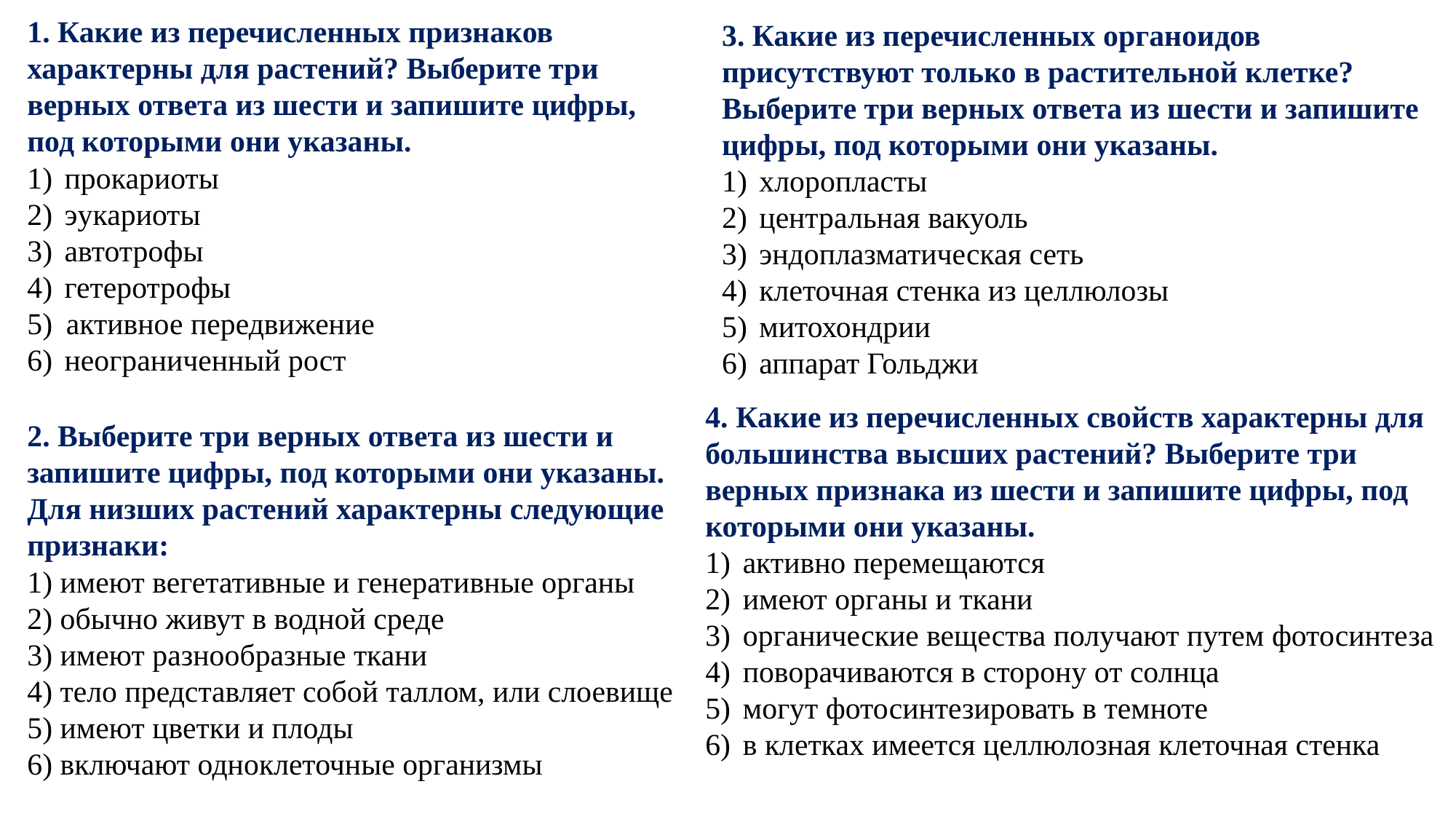

1. Какие из перечисленных признаков характерны для растений? Выберите три верных ответа из шести и запишите цифры, под которыми они указаны.
1)  прокариоты
2)  эукариоты
3)  автотрофы
4)  гетеротрофы
5)  активное передвижение
6)  неограниченный рост
3. Какие из перечисленных органоидов присутствуют только в растительной клетке? Выберите три верных ответа из шести и запишите цифры, под которыми они указаны.
1)  хлоропласты
2)  центральная вакуоль
3)  эндоплазматическая сеть
4)  клеточная стенка из целлюлозы
5)  митохондрии
6)  аппарат Гольджи
4. Какие из перечисленных свойств характерны для большинства высших растений? Выберите три верных признака из шести и запишите цифры, под которыми они указаны.
1)  активно перемещаются
2)  имеют органы и ткани
3)  органические вещества получают путем фотосинтеза
4)  поворачиваются в сторону от солнца
5)  могут фотосинтезировать в темноте
6)  в клетках имеется целлюлозная клеточная стенка
2. Выберите три верных ответа из шести и запишите цифры, под которыми они указаны. Для низших растений характерны следующие признаки:
1) имеют вегетативные и генеративные органы
2) обычно живут в водной среде
3) имеют разнообразные ткани
4) тело представляет собой таллом, или слоевище
5) имеют цветки и плоды
6) включают одноклеточные организмы